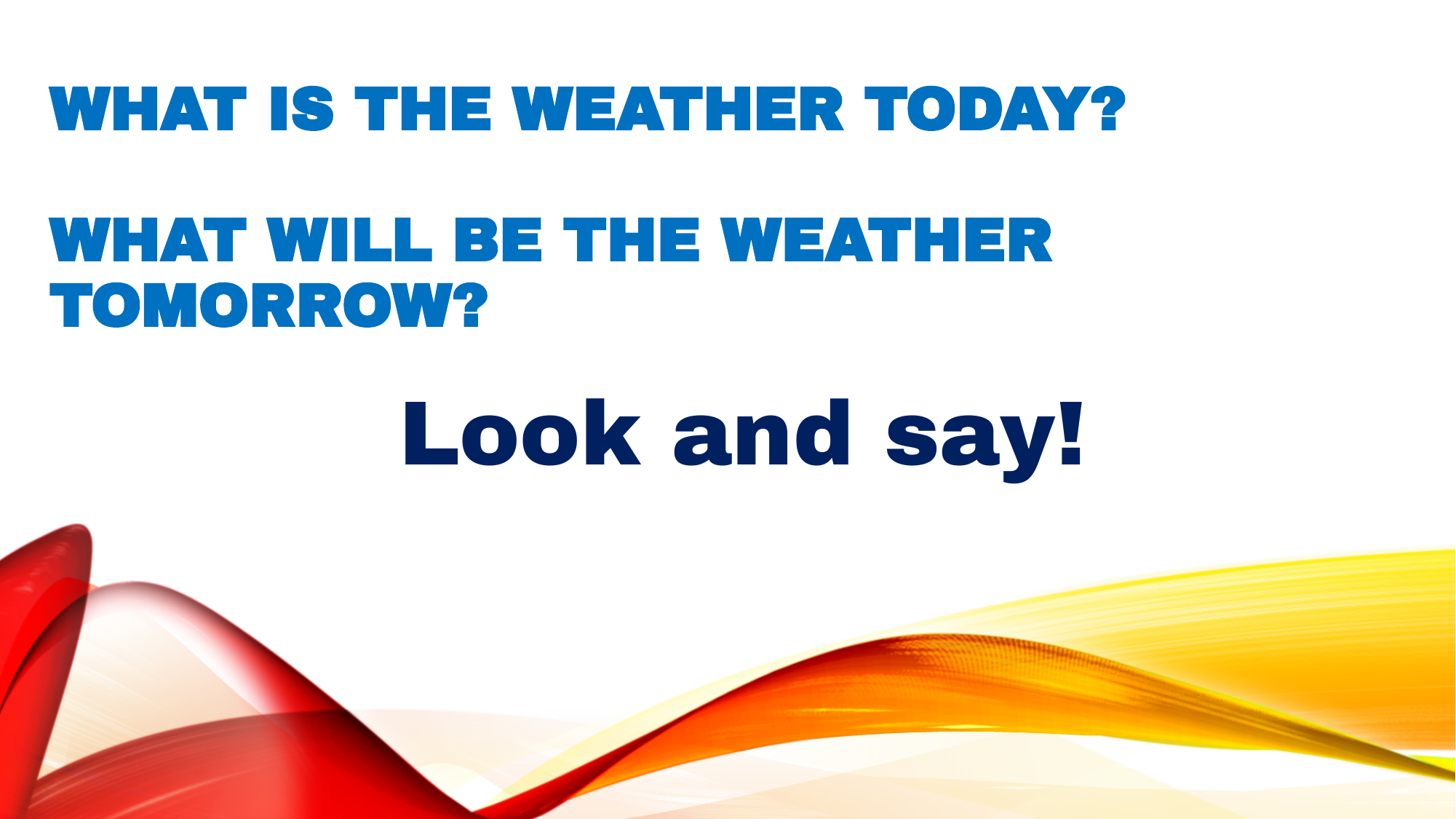

# What is the weather tOday? What will be the weather tomorrow?
Look and say!